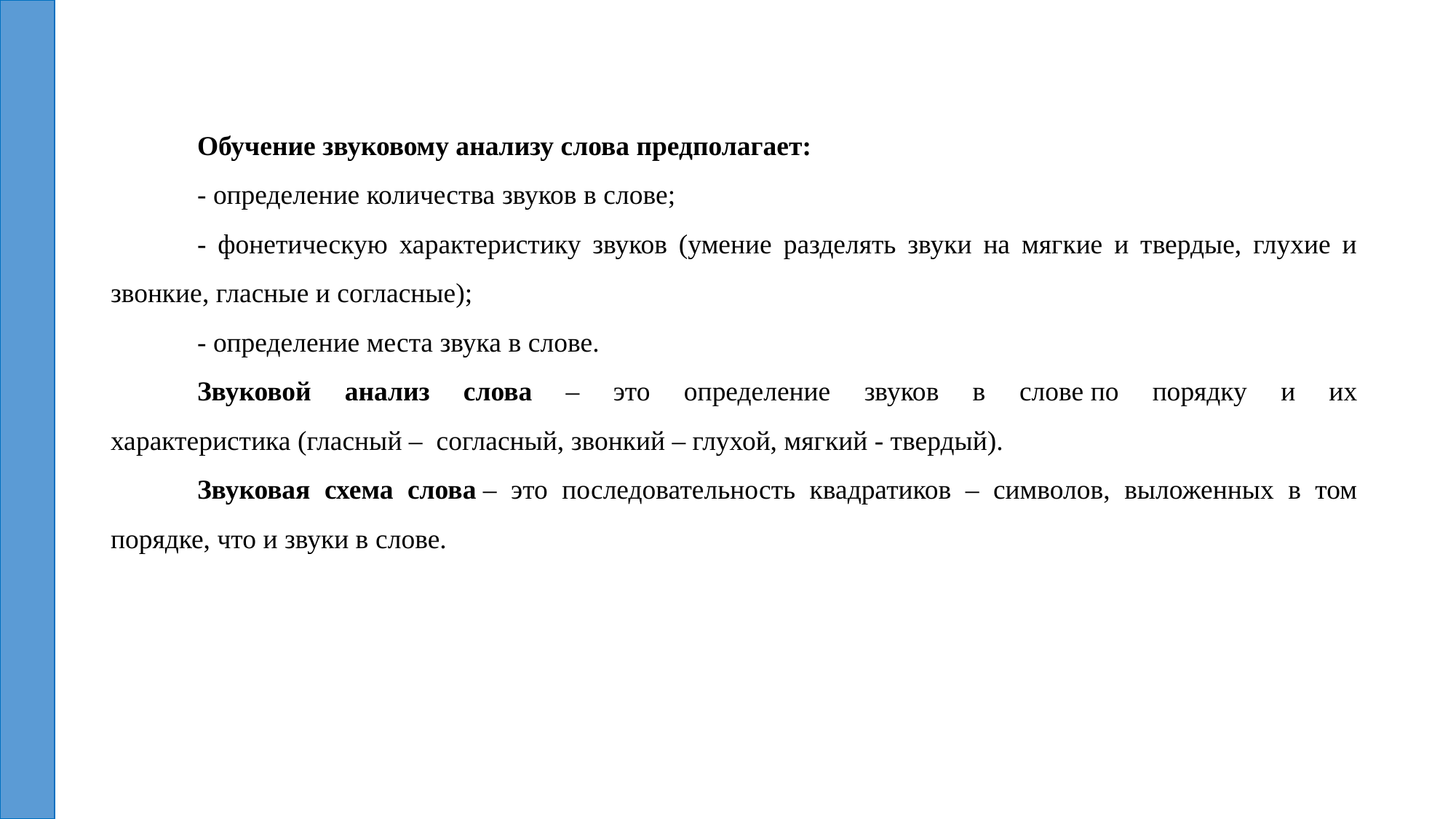

Обучение звуковому анализу слова предполагает:
- определение количества звуков в слове;
- фонетическую характеристику звуков (умение разделять звуки на мягкие и твердые, глухие и звонкие, гласные и согласные);
- определение места звука в слове.
Звуковой анализ слова – это определение звуков в слове по порядку и их характеристика (гласный –  согласный, звонкий – глухой, мягкий - твердый).
Звуковая схема слова – это последовательность квадратиков – символов, выложенных в том порядке, что и звуки в слове.